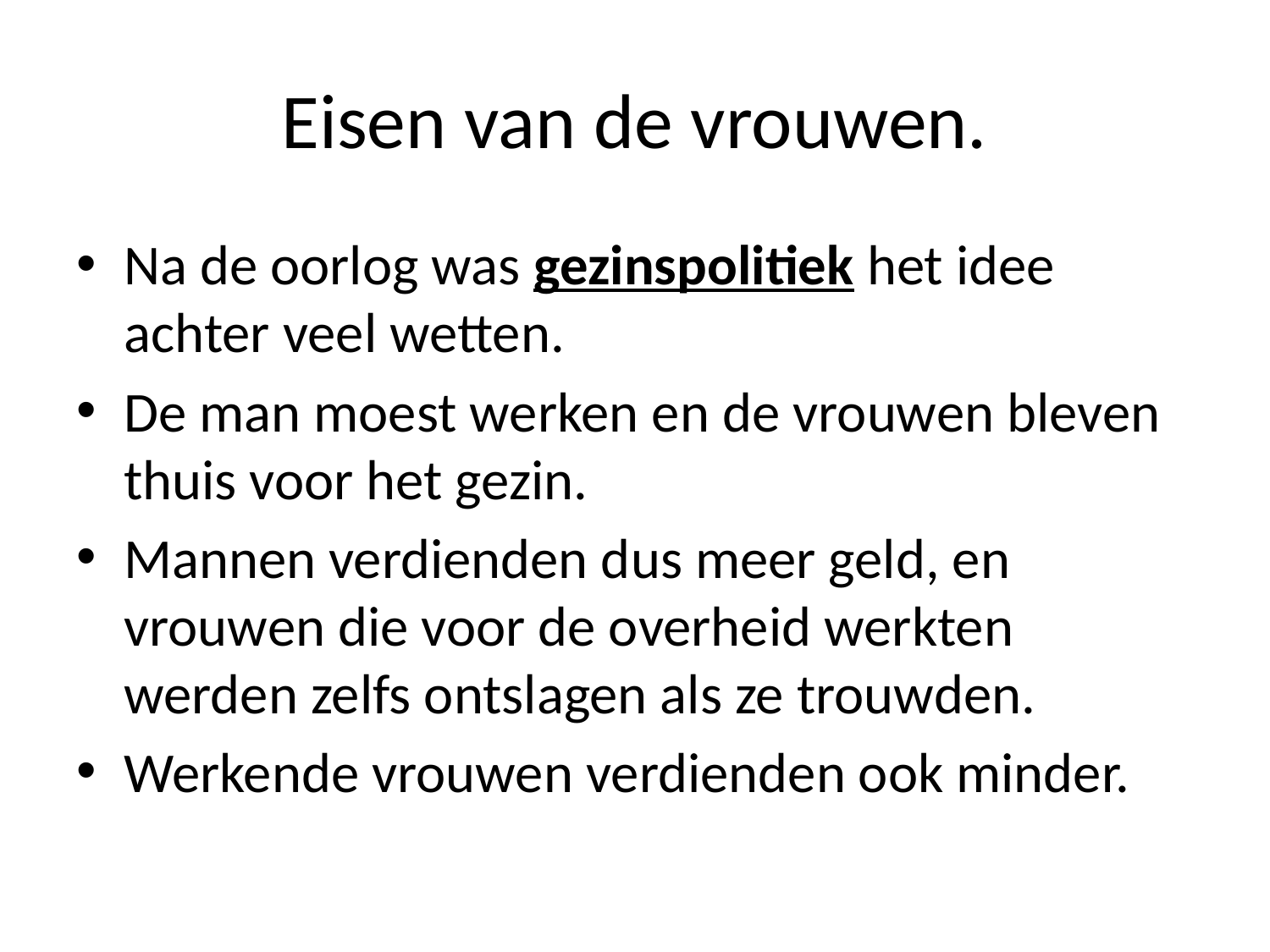

# Eisen van de vrouwen.
Na de oorlog was gezinspolitiek het idee achter veel wetten.
De man moest werken en de vrouwen bleven thuis voor het gezin.
Mannen verdienden dus meer geld, en vrouwen die voor de overheid werkten werden zelfs ontslagen als ze trouwden.
Werkende vrouwen verdienden ook minder.